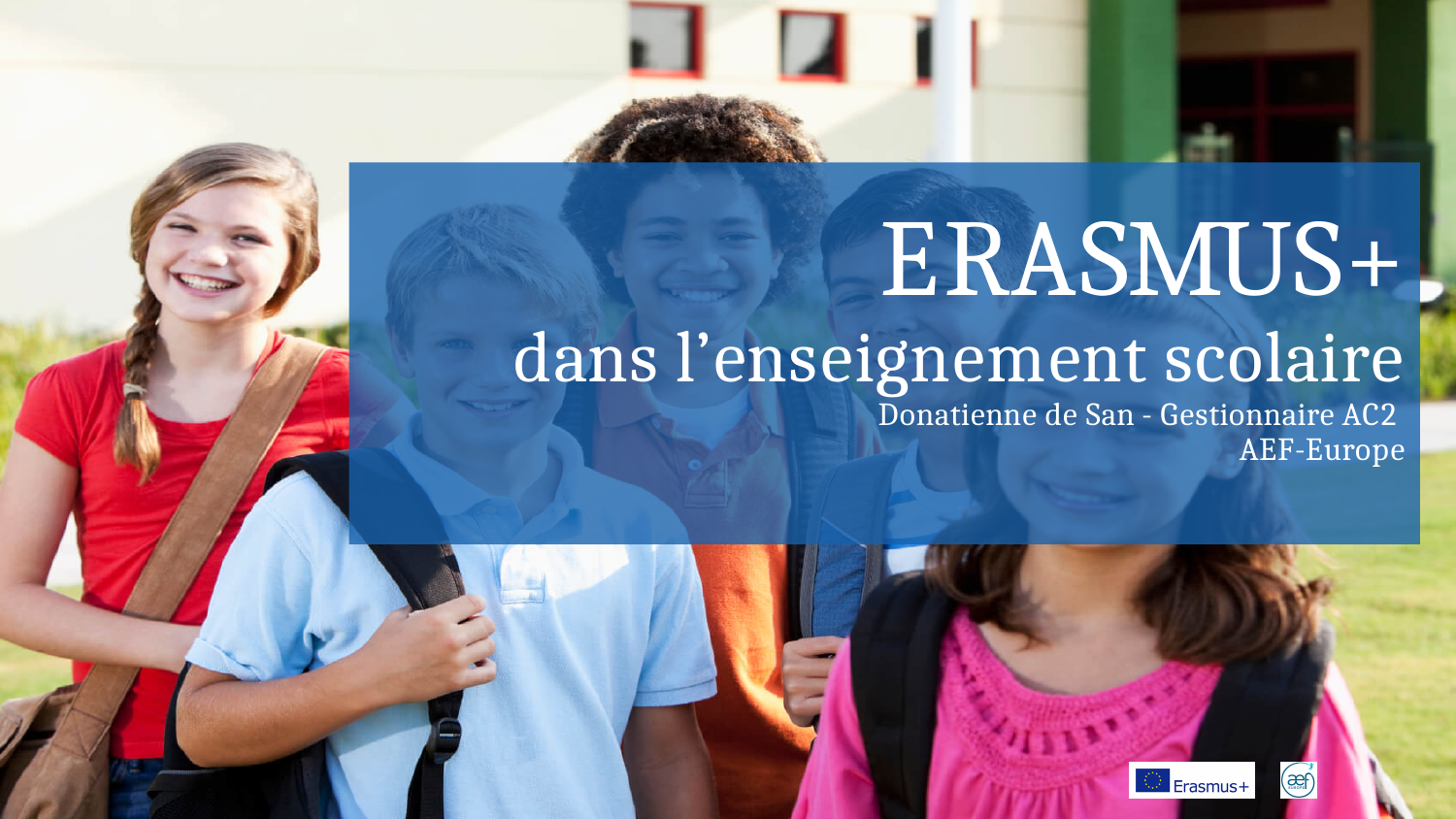

# ERASMUS+ dans l’enseignement scolaire Donatienne de San - Gestionnaire AC2 AEF-Europe